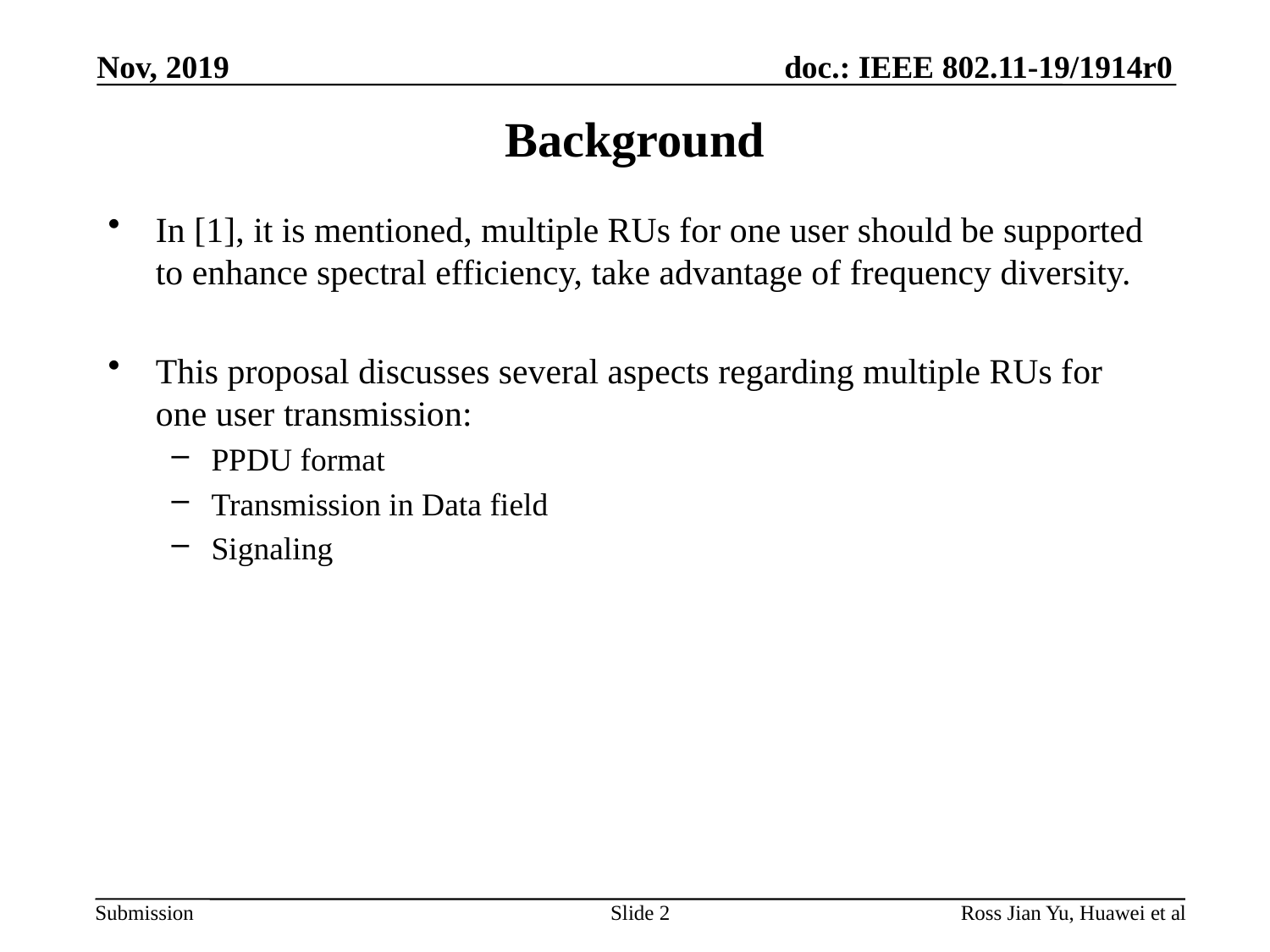

Nov, 2019
# Background
In [1], it is mentioned, multiple RUs for one user should be supported to enhance spectral efficiency, take advantage of frequency diversity.

This proposal discusses several aspects regarding multiple RUs for one user transmission:
PPDU format
Transmission in Data field
Signaling

Slide 2
Ross Jian Yu, Huawei et al